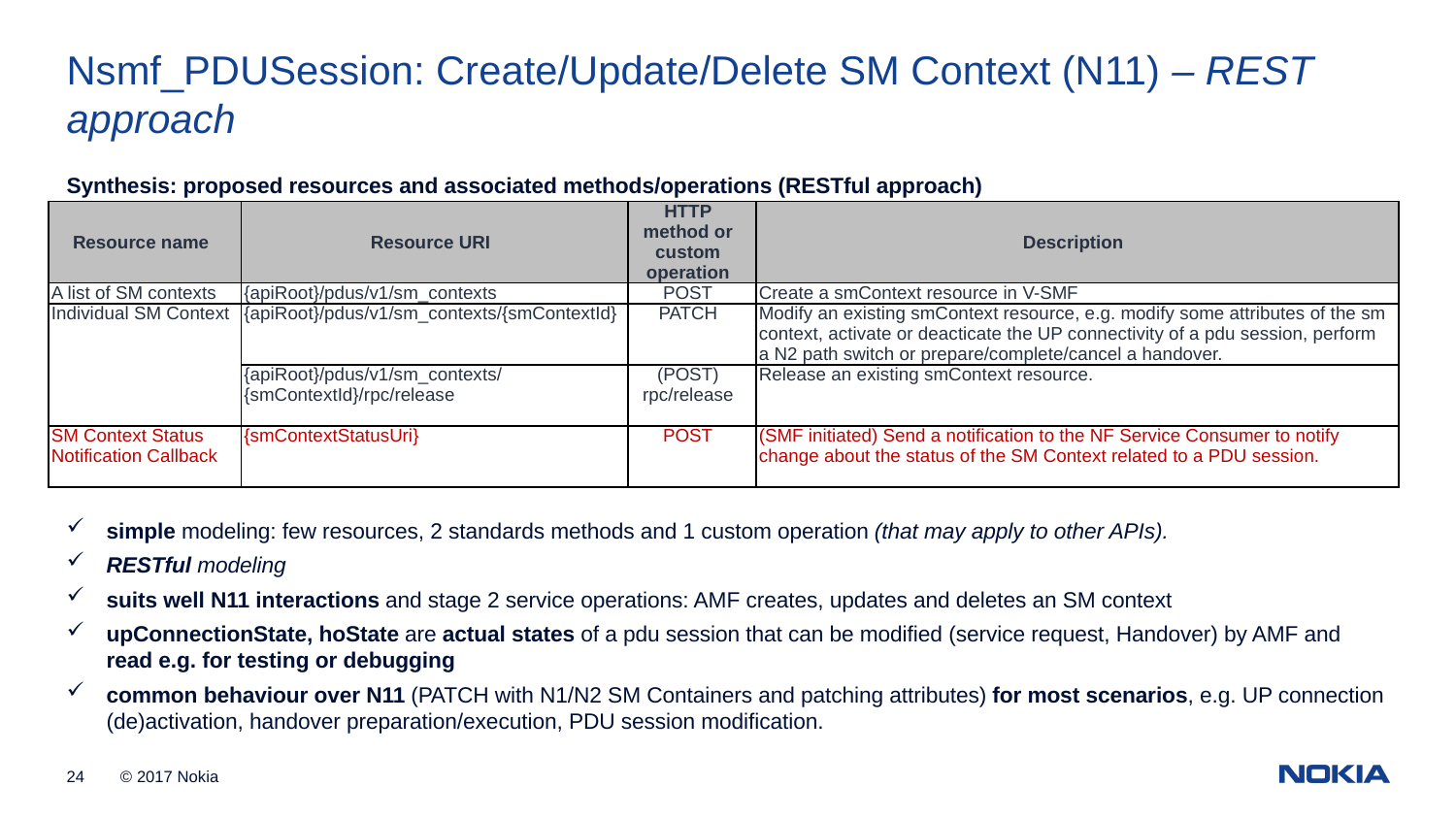

Nsmf_PDUSession: Create/Update/Delete SM Context (N11) – REST approach
Synthesis: proposed resources and associated methods/operations (RESTful approach)

simple modeling: few resources, 2 standards methods and 1 custom operation (that may apply to other APIs).
RESTful modeling
suits well N11 interactions and stage 2 service operations: AMF creates, updates and deletes an SM context
upConnectionState, hoState are actual states of a pdu session that can be modified (service request, Handover) by AMF and read e.g. for testing or debugging
common behaviour over N11 (PATCH with N1/N2 SM Containers and patching attributes) for most scenarios, e.g. UP connection (de)activation, handover preparation/execution, PDU session modification.
| Resource name | Resource URI | HTTP method or custom operation | Description |
| --- | --- | --- | --- |
| A list of SM contexts | {apiRoot}/pdus/v1/sm\_contexts | POST | Create a smContext resource in V-SMF |
| Individual SM Context | {apiRoot}/pdus/v1/sm\_contexts/{smContextId} | PATCH | Modify an existing smContext resource, e.g. modify some attributes of the sm context, activate or deacticate the UP connectivity of a pdu session, perform a N2 path switch or prepare/complete/cancel a handover. |
|  | {apiRoot}/pdus/v1/sm\_contexts/{smContextId}/rpc/release | (POST) rpc/release | Release an existing smContext resource. |
| SM Context Status Notification Callback | {smContextStatusUri} | POST | (SMF initiated) Send a notification to the NF Service Consumer to notify change about the status of the SM Context related to a PDU session. |